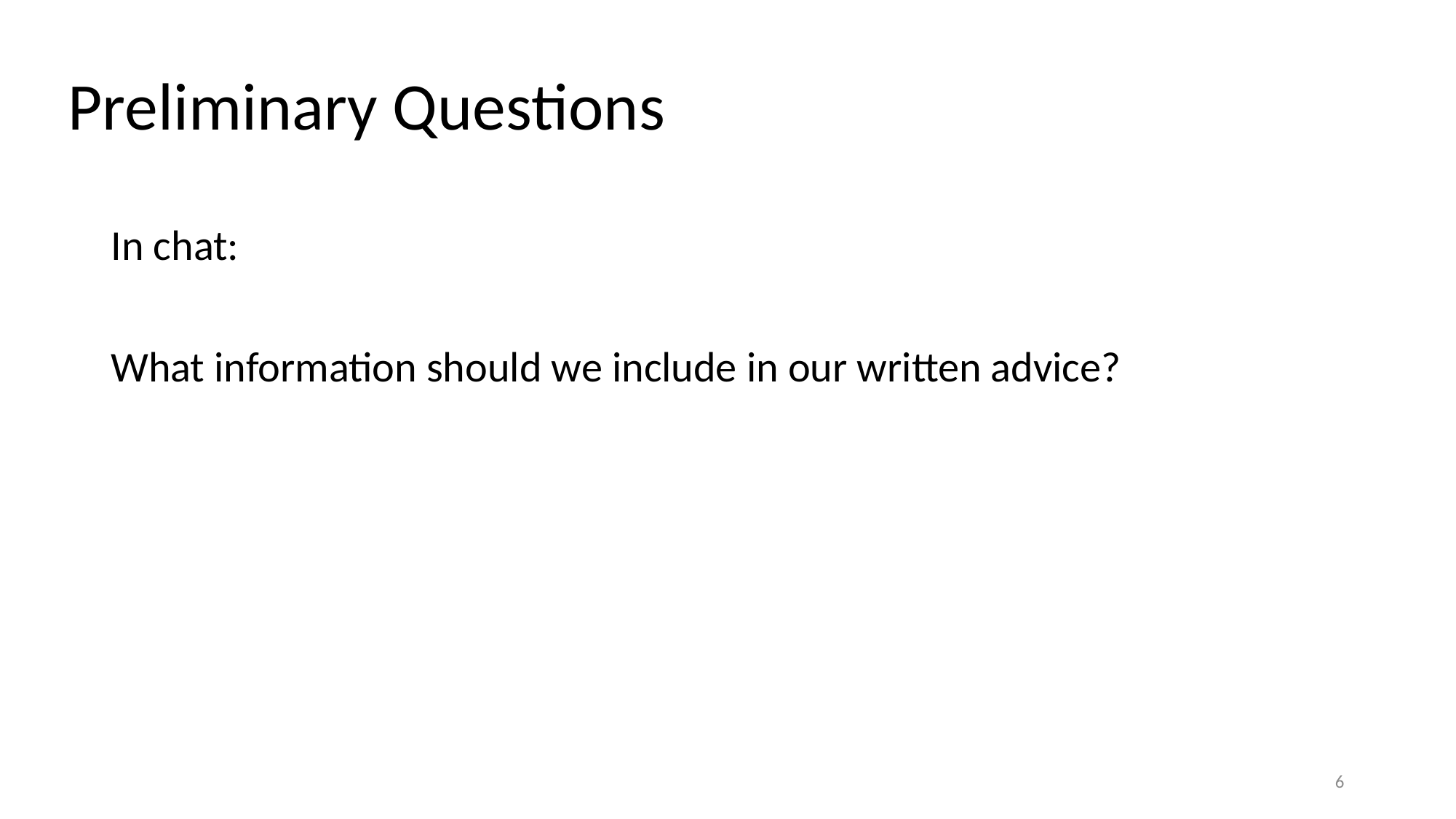

# Preliminary Questions
In chat:

What information should we include in our written advice?
6